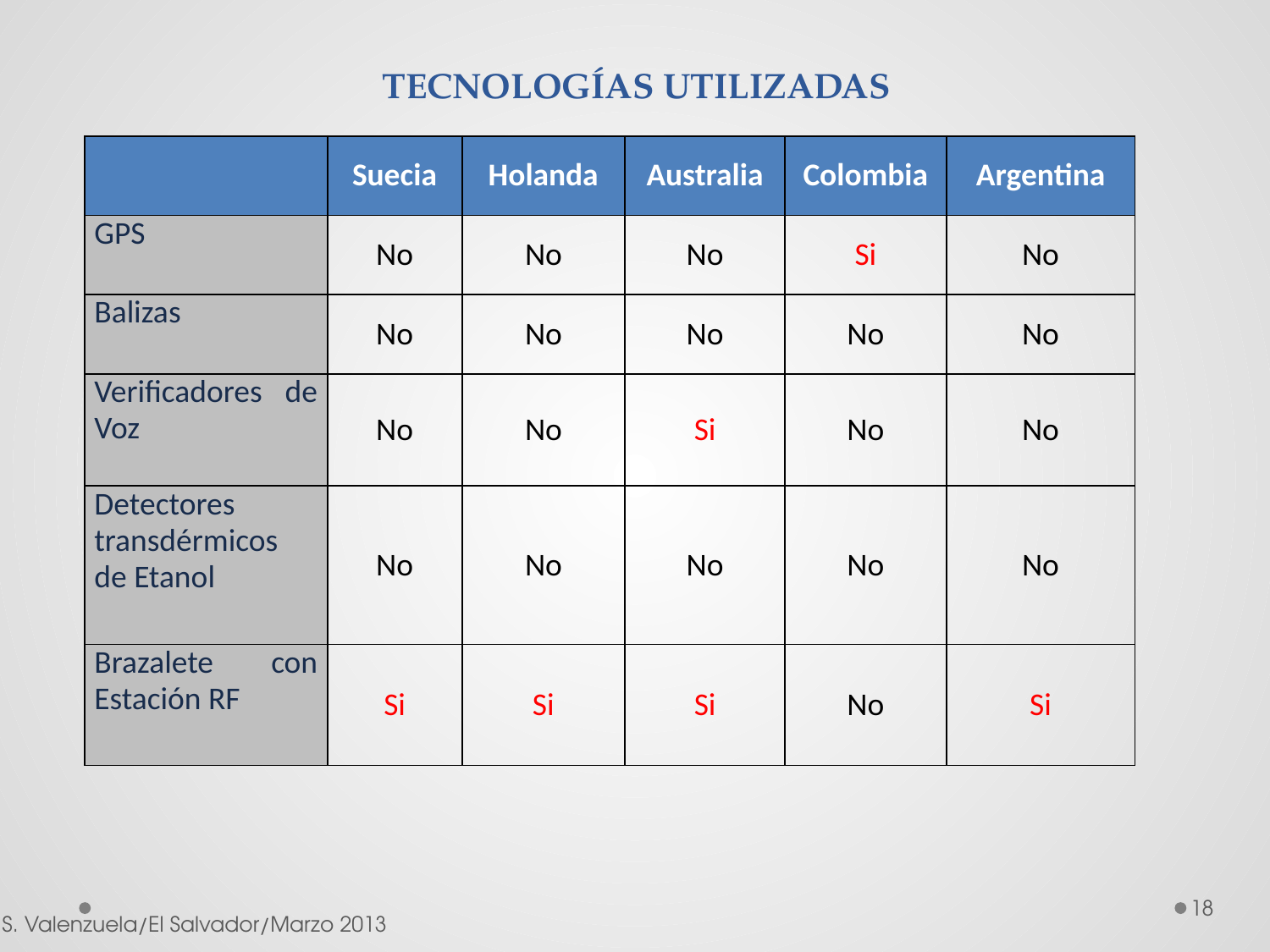

# TECNOLOGÍAS UTILIZADAS
|  | Suecia | Holanda | Australia | Colombia | Argentina |
| --- | --- | --- | --- | --- | --- |
| GPS | No | No | No | Si | No |
| Balizas | No | No | No | No | No |
| Verificadores de Voz | No | No | Si | No | No |
| Detectores transdérmicos de Etanol | No | No | No | No | No |
| Brazalete con Estación RF | Si | Si | Si | No | Si |
18
S. Valenzuela/El Salvador/Marzo 2013